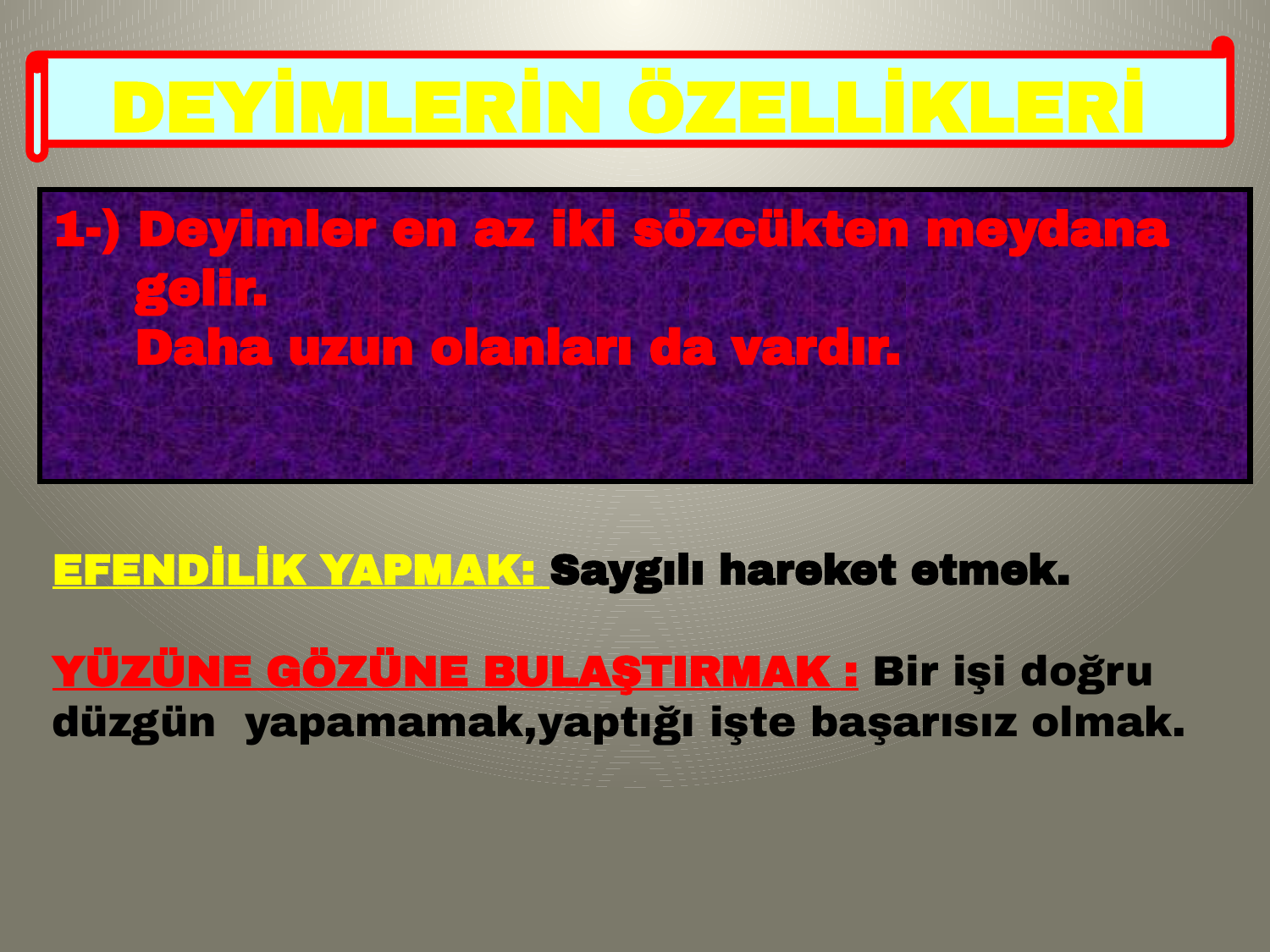

DEYİMLERİN ÖZELLİKLERİ
1-) Deyimler en az iki sözcükten meydana
     gelir.
     Daha uzun olanları da vardır.

Efendİlİk yapmak: Saygılı hareket etmek.
Yüzüne gözüne bulaştIrmak : Bir işi doğru düzgün  yapamamak,yaptığı işte başarısız olmak.